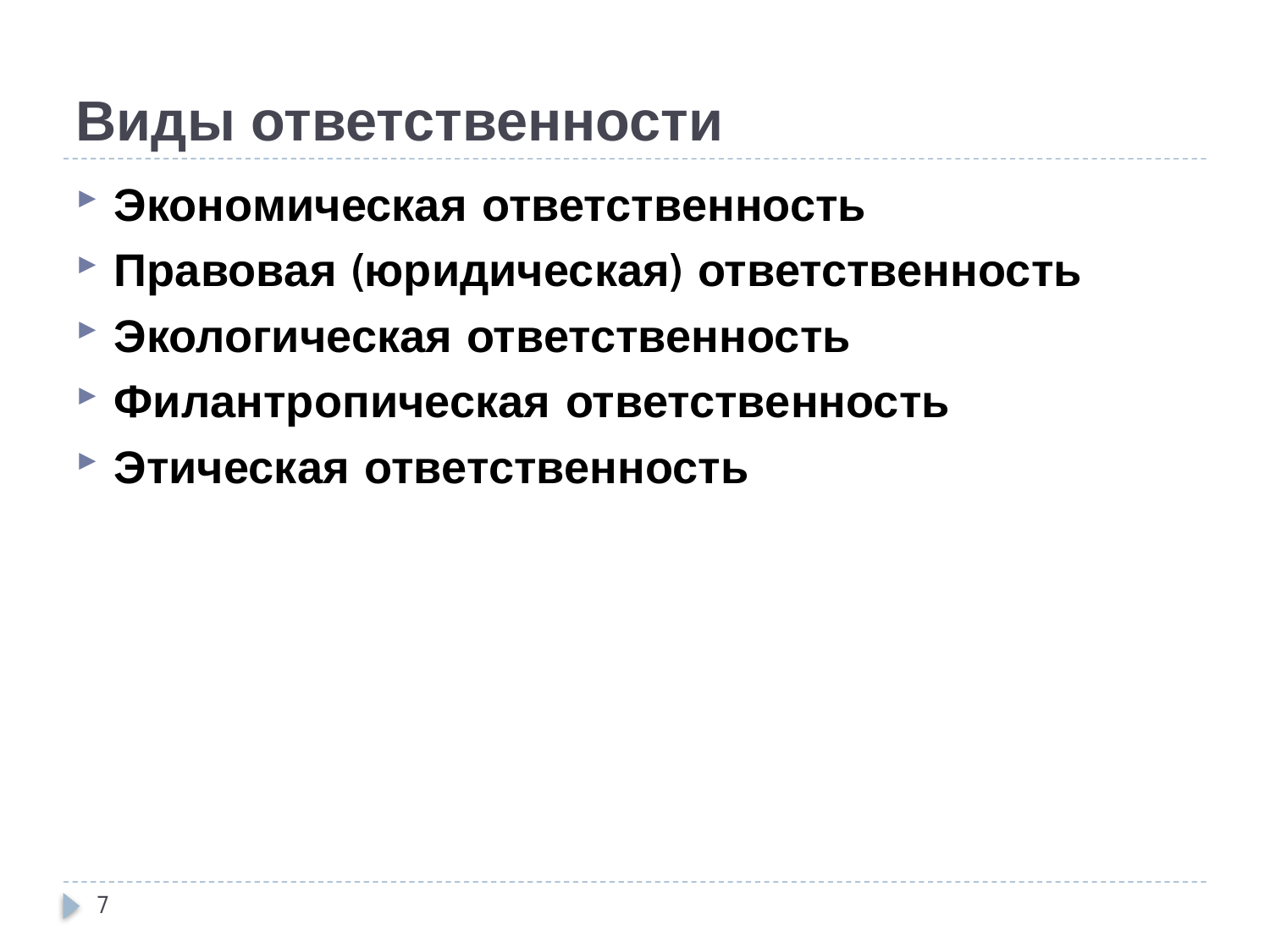

# Виды ответственности
Экономическая ответственность
Правовая (юридическая) ответственность
Экологическая ответственность
Филантропическая ответственность
Этическая ответственность

7